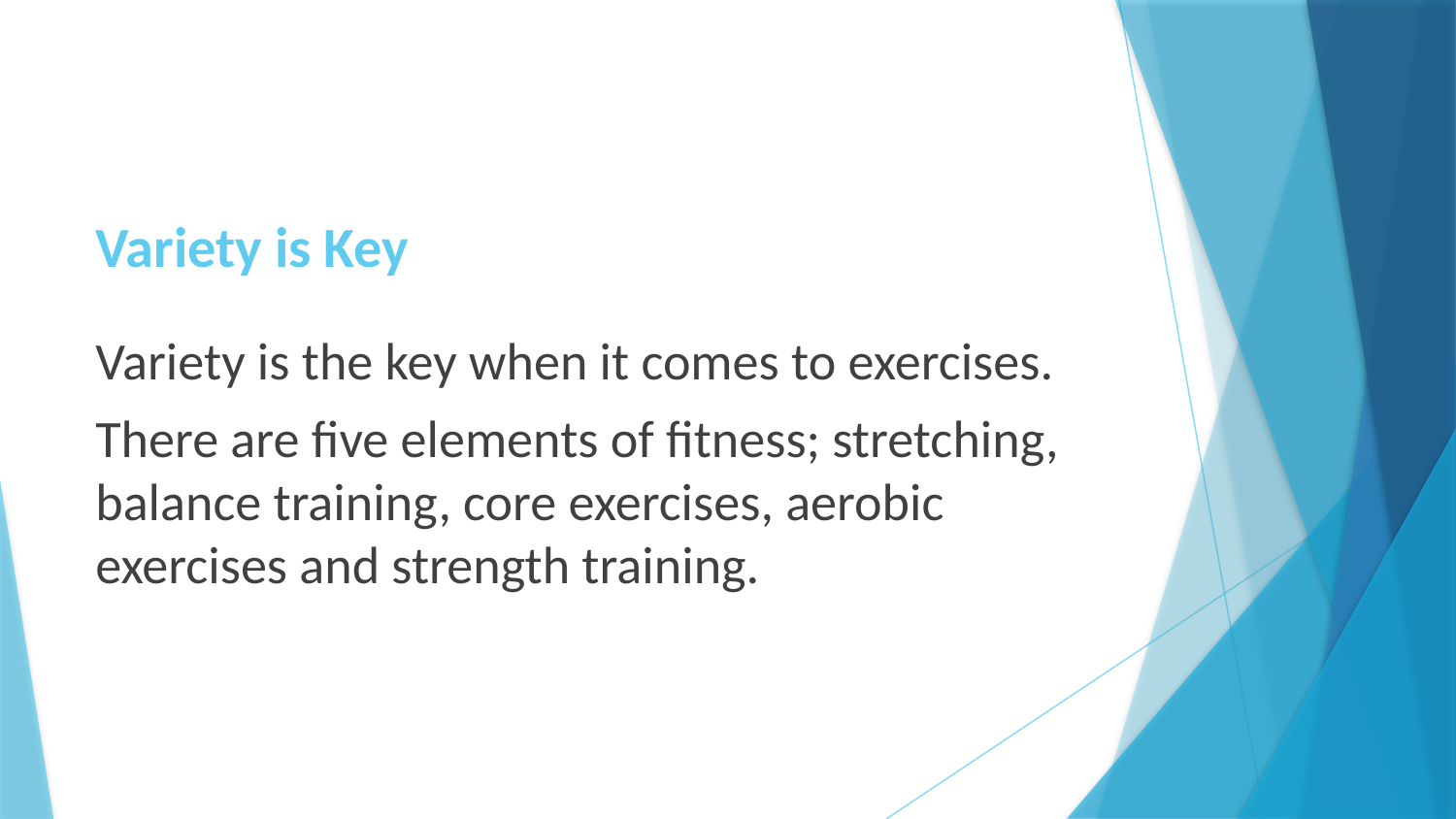

# Variety is Key
Variety is the key when it comes to exercises.
There are five elements of fitness; stretching, balance training, core exercises, aerobic exercises and strength training.